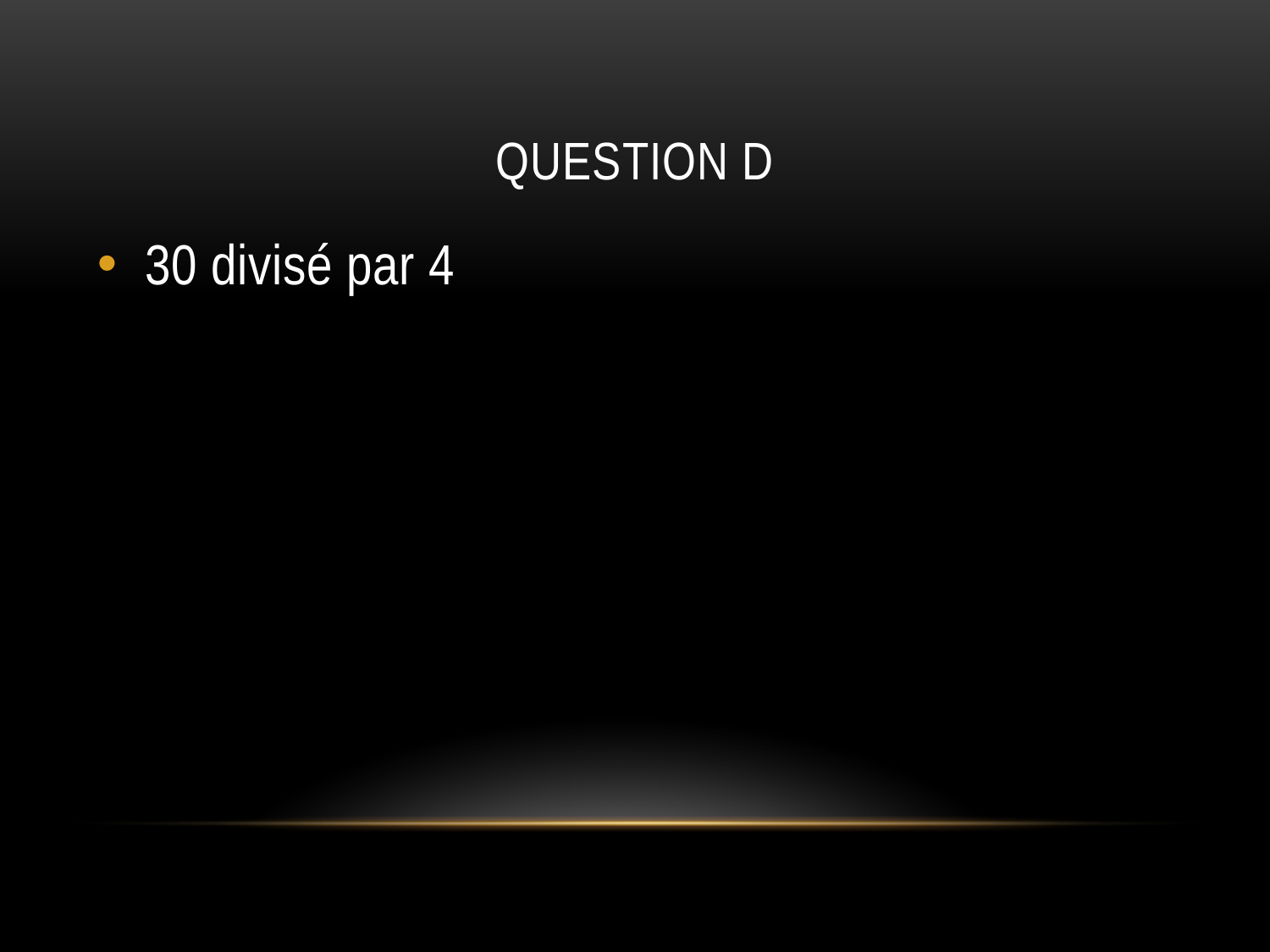

# QUESTION D
30 divisé par 4